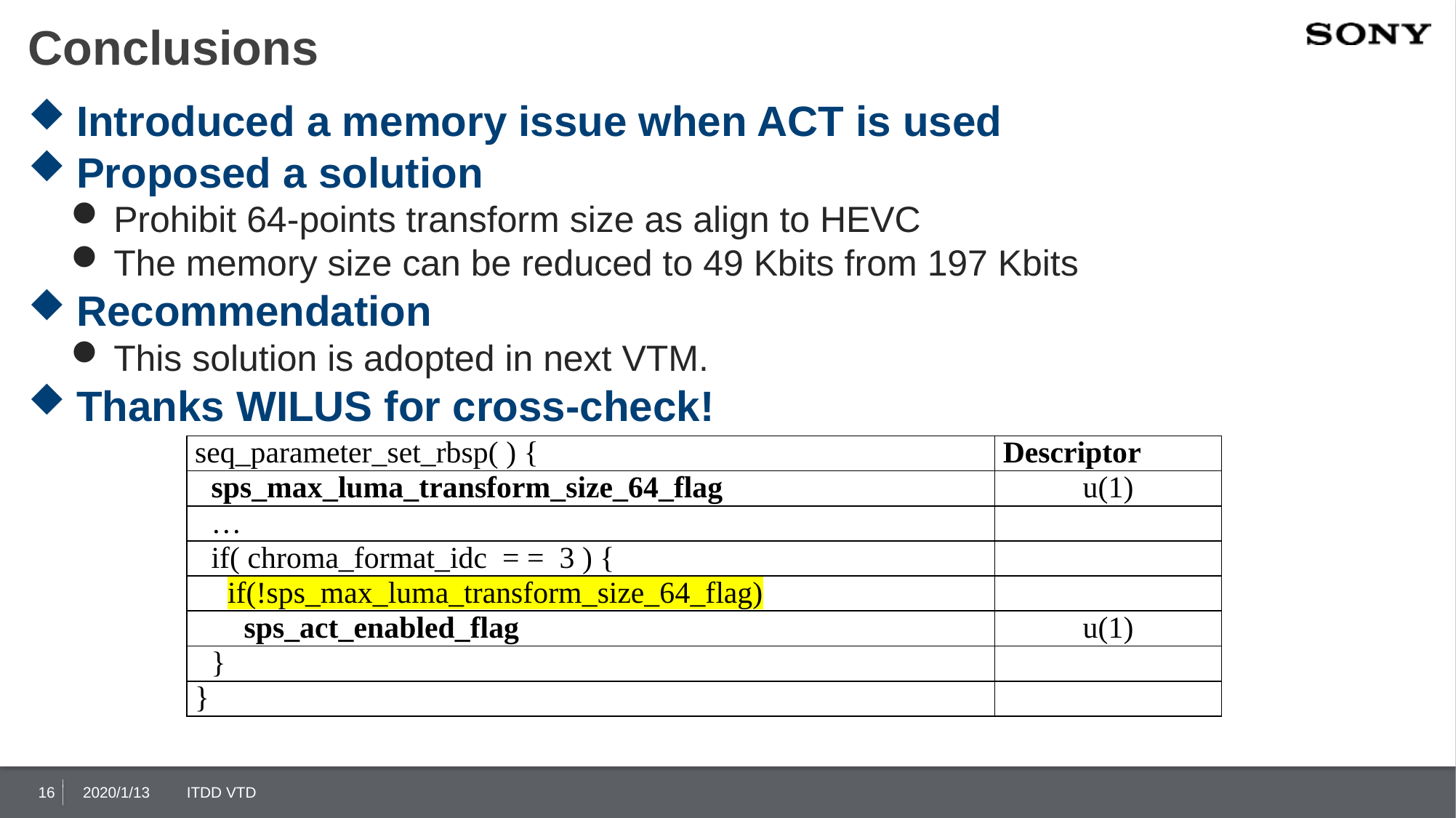

# Conclusions
Introduced a memory issue when ACT is used
Proposed a solution
Prohibit 64-points transform size as align to HEVC
The memory size can be reduced to 49 Kbits from 197 Kbits
Recommendation
This solution is adopted in next VTM.
Thanks WILUS for cross-check!
| seq\_parameter\_set\_rbsp( ) { | Descriptor |
| --- | --- |
| sps\_max\_luma\_transform\_size\_64\_flag | u(1) |
| … |  |
| if( chroma\_format\_idc = = 3 ) { |  |
| if(!sps\_max\_luma\_transform\_size\_64\_flag) |  |
| sps\_act\_enabled\_flag | u(1) |
| } |  |
| } |  |
16
2020/1/13
ITDD VTD